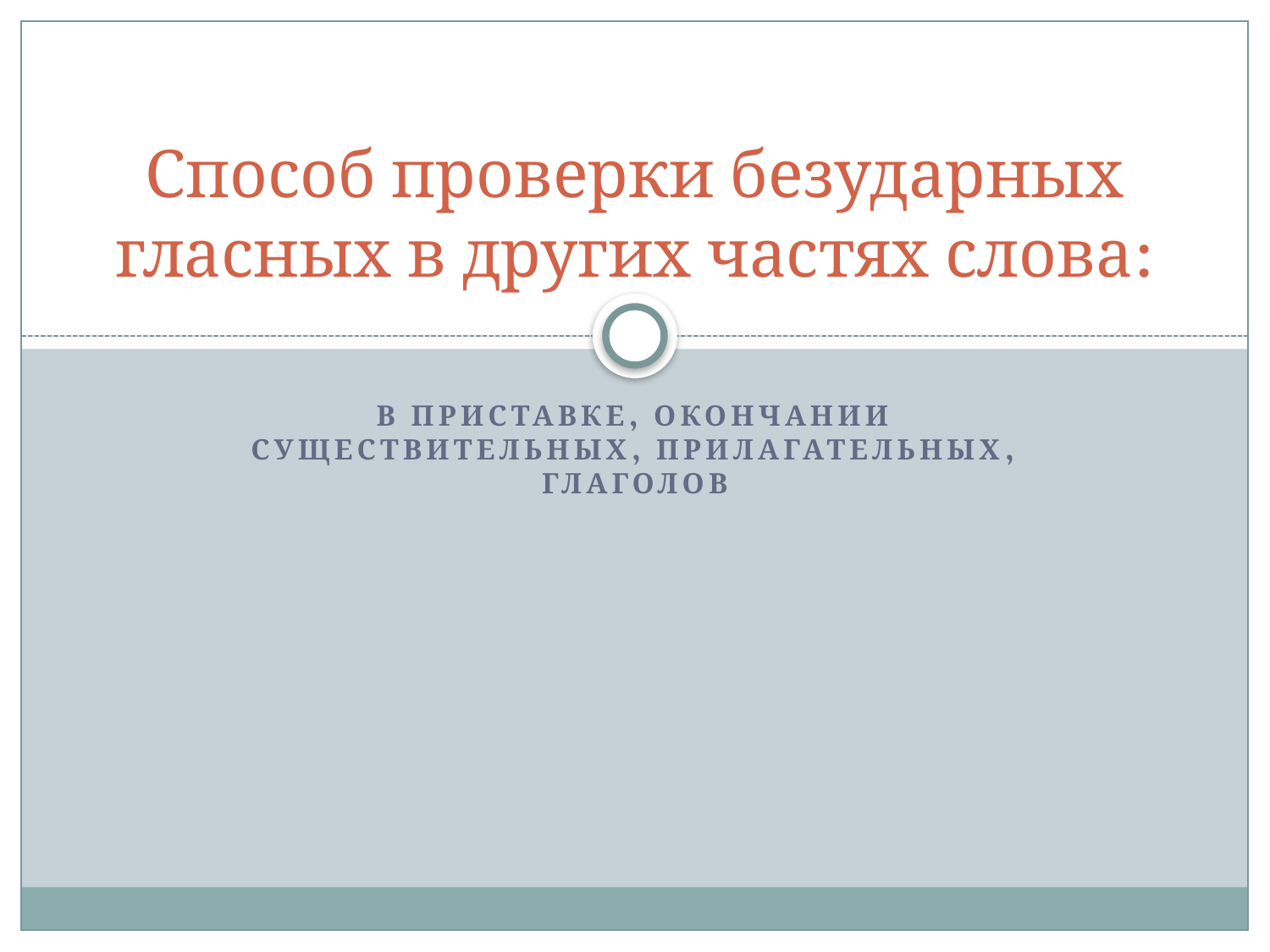

# Способ проверки безударных гласных в других частях слова:
В приставке, окончании существительных, прилагательных, глаголов